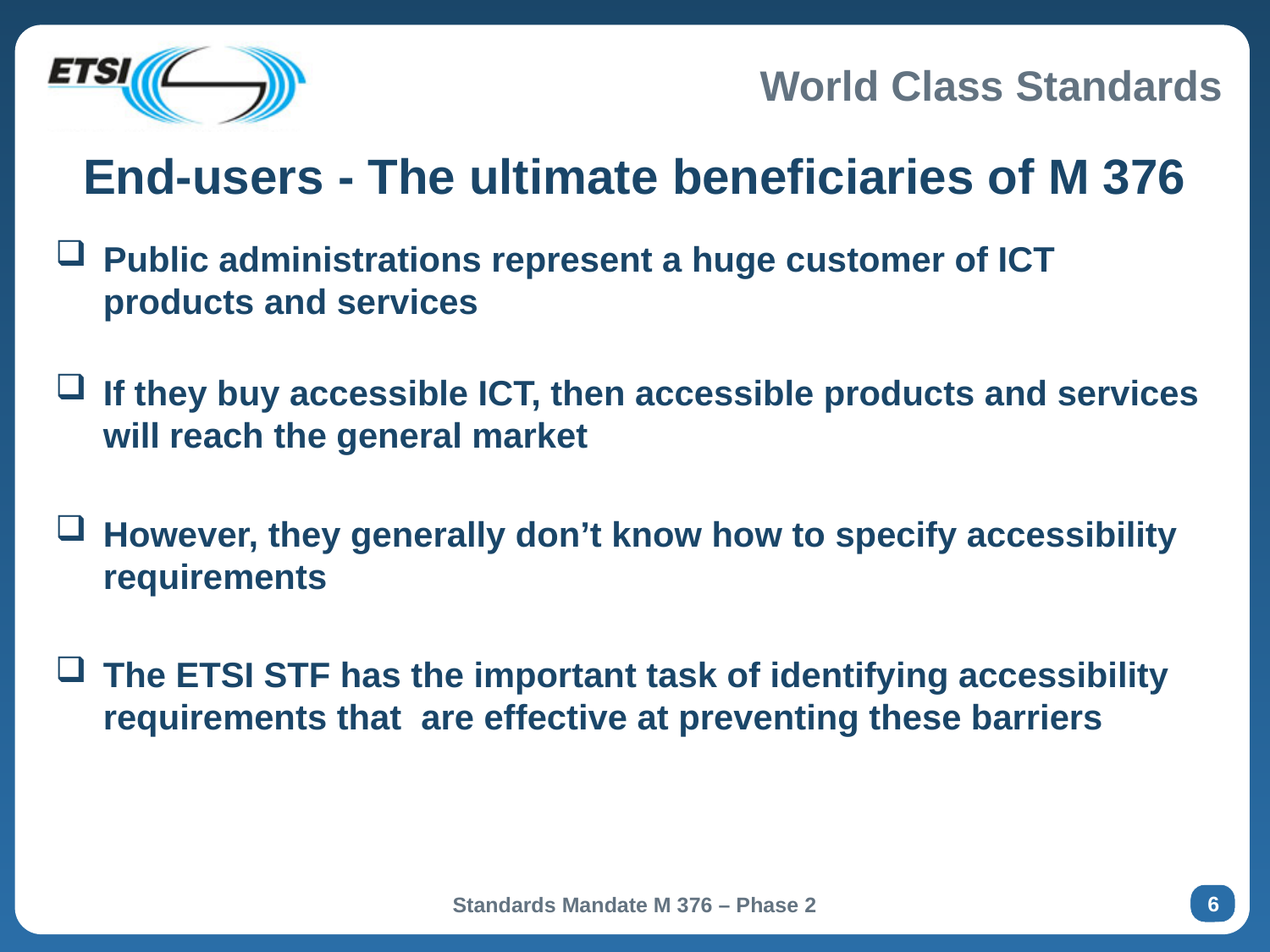

# End-users - The ultimate beneficiaries of M 376
Public administrations represent a huge customer of ICT products and services
If they buy accessible ICT, then accessible products and services will reach the general market

However, they generally don’t know how to specify accessibility requirements

The ETSI STF has the important task of identifying accessibility requirements that  are effective at preventing these barriers

6
Standards Mandate M 376 – Phase 2